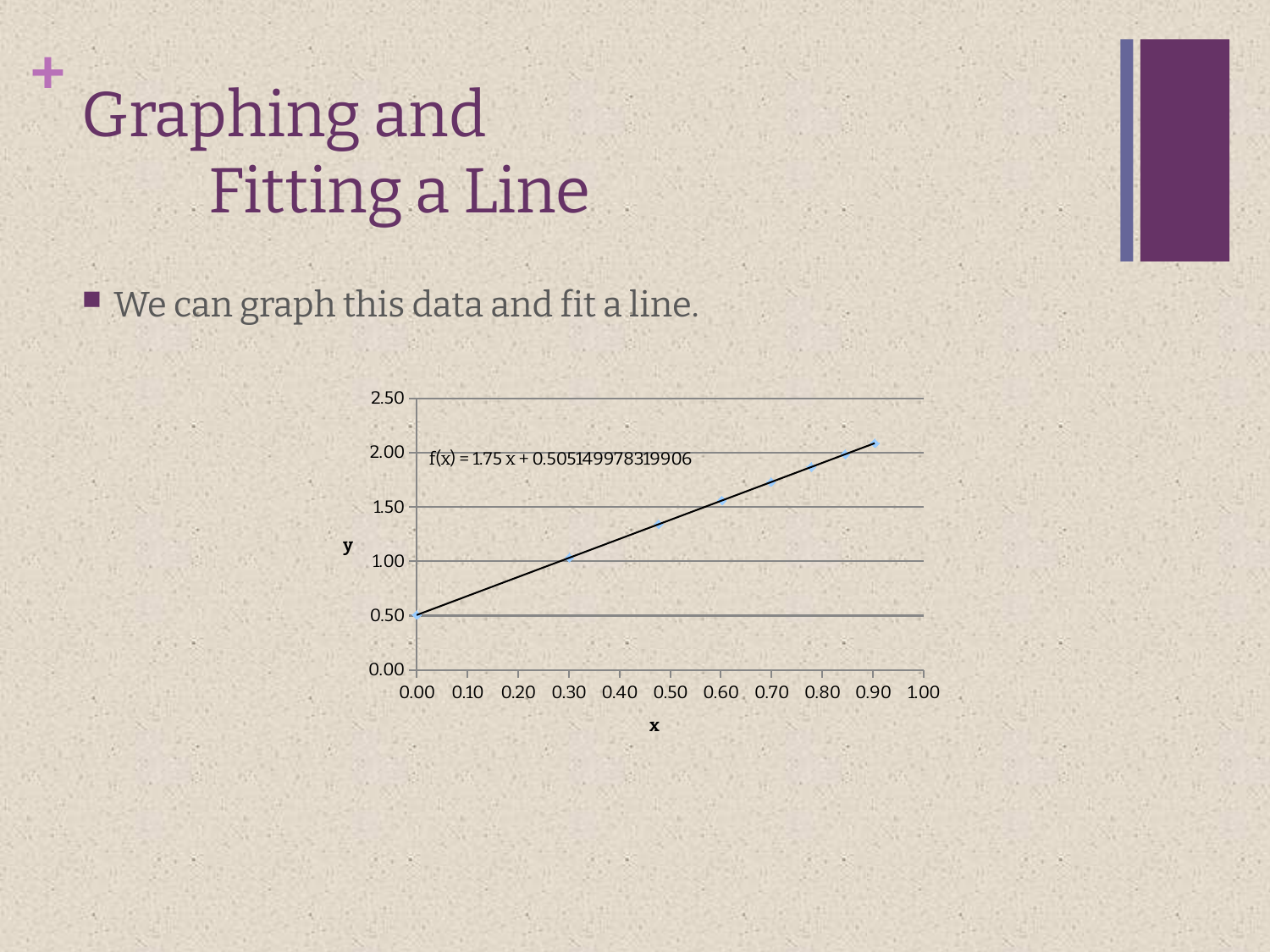

# Graphing and Fitting a Line
We can graph this data and fit a line.

### Chart

| Category | y |
|---|---|